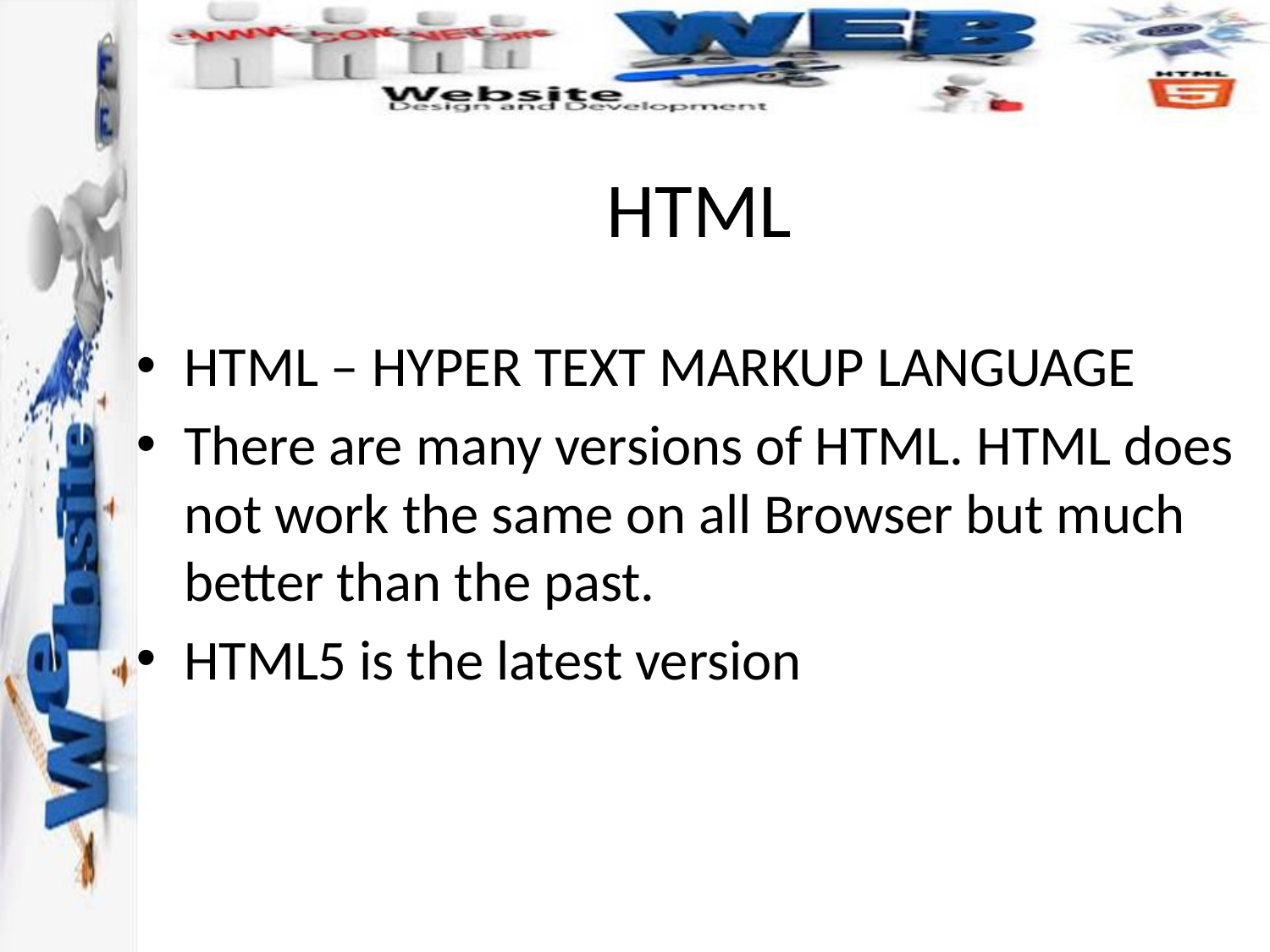

# HTML
HTML – HYPER TEXT MARKUP LANGUAGE
There are many versions of HTML. HTML does not work the same on all Browser but much better than the past.
HTML5 is the latest version